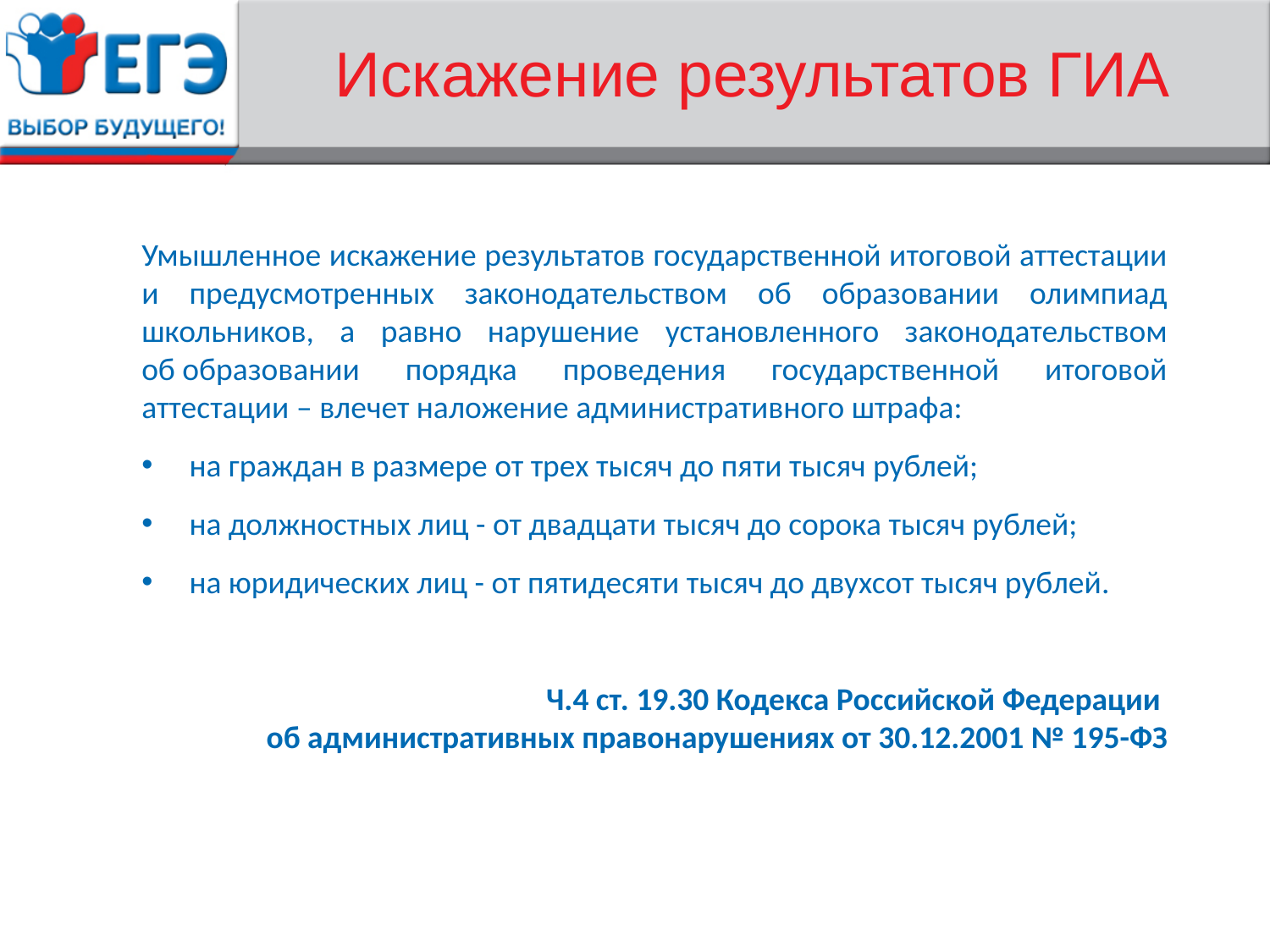

# Искажение результатов ГИА
Умышленное искажение результатов государственной итоговой аттестации и предусмотренных законодательством об образовании олимпиад школьников, а равно нарушение установленного законодательством об образовании порядка проведения государственной итоговой аттестации – влечет наложение административного штрафа:
на граждан в размере от трех тысяч до пяти тысяч рублей;
на должностных лиц - от двадцати тысяч до сорока тысяч рублей;
на юридических лиц - от пятидесяти тысяч до двухсот тысяч рублей.

Ч.4 ст. 19.30 Кодекса Российской Федерации
об административных правонарушениях от 30.12.2001 № 195-ФЗ